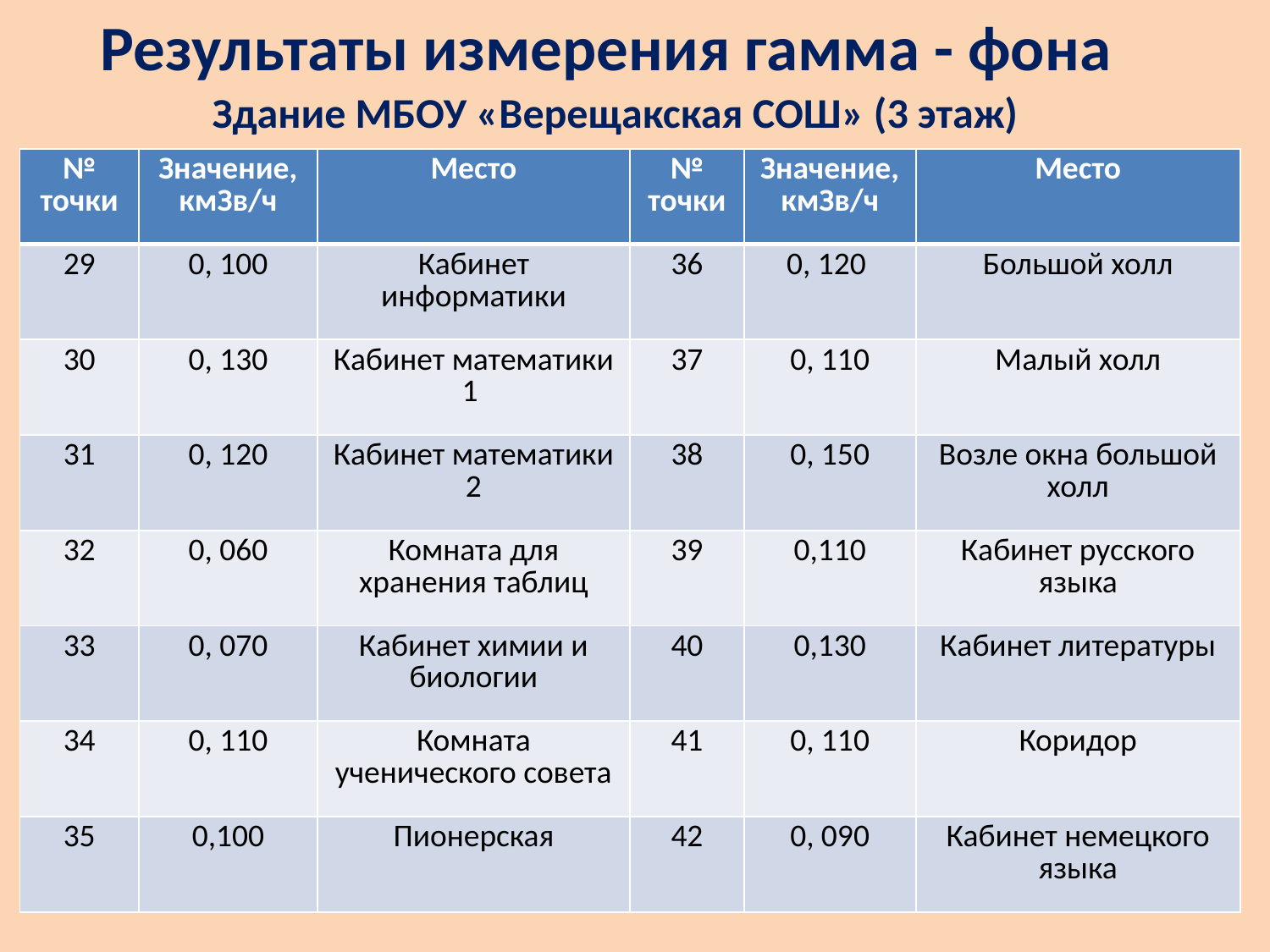

Результаты измерения гамма - фона
Здание МБОУ «Верещакская СОШ» (3 этаж)
| № точки | Значение, кмЗв/ч | Место | № точки | Значение, кмЗв/ч | Место |
| --- | --- | --- | --- | --- | --- |
| 29 | 0, 100 | Кабинет информатики | 36 | 0, 120 | Большой холл |
| 30 | 0, 130 | Кабинет математики 1 | 37 | 0, 110 | Малый холл |
| 31 | 0, 120 | Кабинет математики 2 | 38 | 0, 150 | Возле окна большой холл |
| 32 | 0, 060 | Комната для хранения таблиц | 39 | 0,110 | Кабинет русского языка |
| 33 | 0, 070 | Кабинет химии и биологии | 40 | 0,130 | Кабинет литературы |
| 34 | 0, 110 | Комната ученического совета | 41 | 0, 110 | Коридор |
| 35 | 0,100 | Пионерская | 42 | 0, 090 | Кабинет немецкого языка |